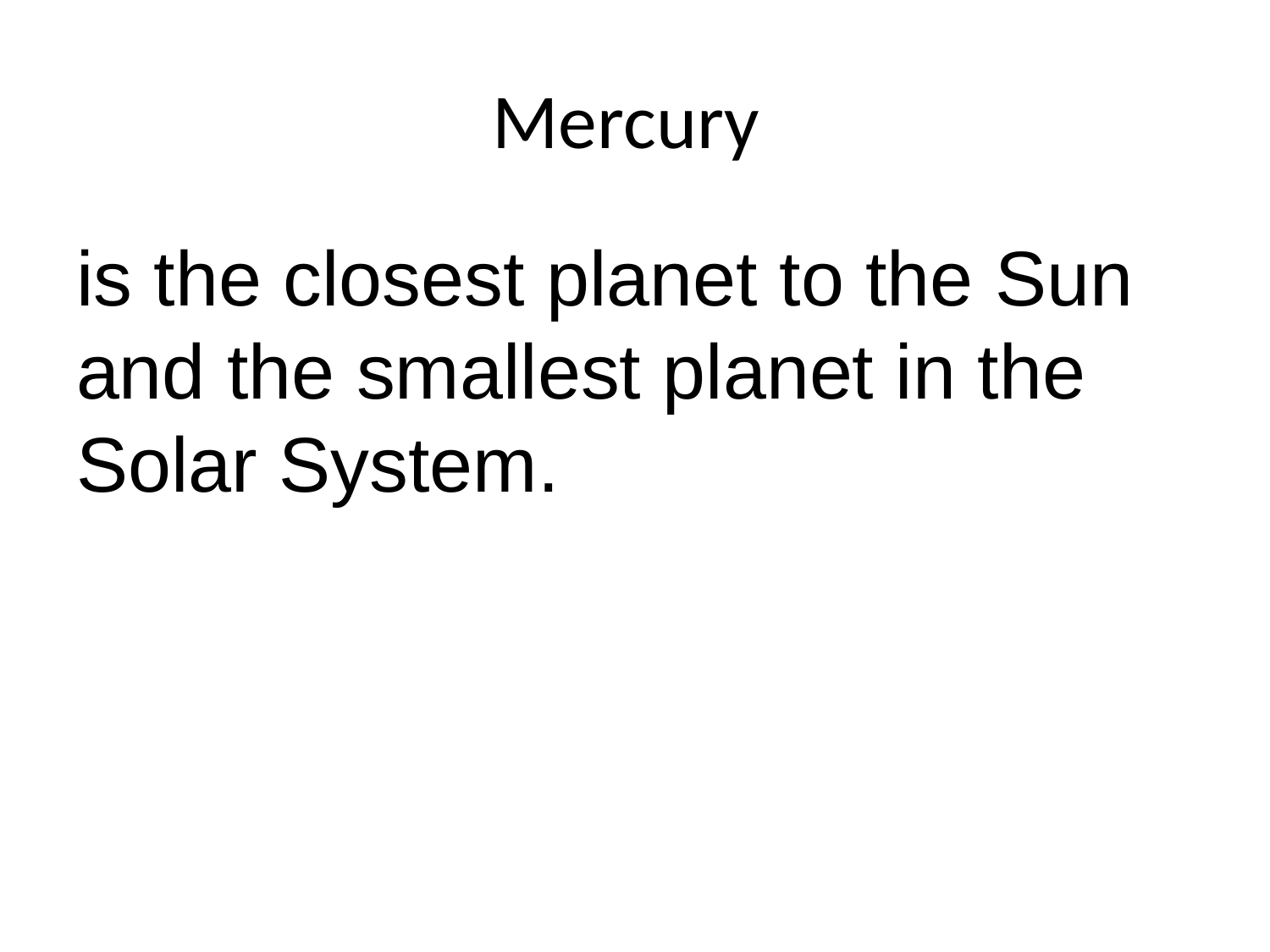

# Mercury
is the closest planet to the Sun and the smallest planet in the Solar System.